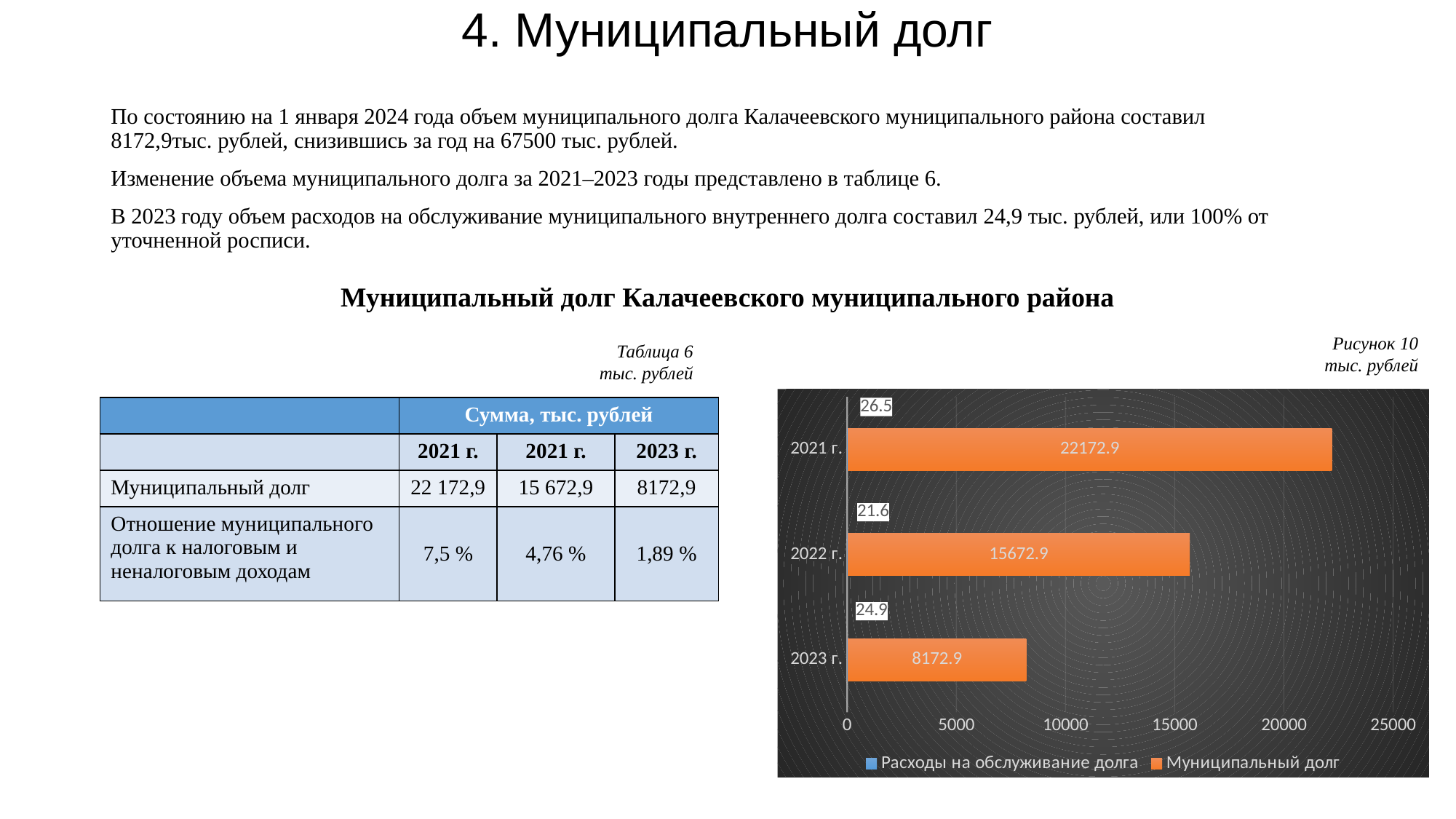

# 4. Муниципальный долг
По состоянию на 1 января 2024 года объем муниципального долга Калачеевского муниципального района составил
8172,9тыс. рублей, снизившись за год на 67500 тыс. рублей.
Изменение объема муниципального долга за 2021–2023 годы представлено в таблице 6.
В 2023 году объем расходов на обслуживание муниципального внутреннего долга составил 24,9 тыс. рублей, или 100% от уточненной росписи.
Муниципальный долг Калачеевского муниципального района
Рисунок 10
тыс. рублей
Таблица 6
тыс. рублей

### Chart

| Category | Расходы на обслуживание долга | Муниципальный долг |
|---|---|---|
| 2023 г. | 24.9 | 8172.9 |
| 2022 г. | 21.6 | 15672.9 |
| 2021 г. | 26.5 | 22172.9 |
|  | Сумма, тыс. рублей |  |  |
| --- | --- | --- | --- |
|  | 2021 г. | 2021 г. | 2023 г. |
| Муниципальный долг | 22 172,9 | 15 672,9 | 8172,9 |
| Отношение муниципального долга к налоговым и неналоговым доходам | 7,5 % | 4,76 % | 1,89 % |